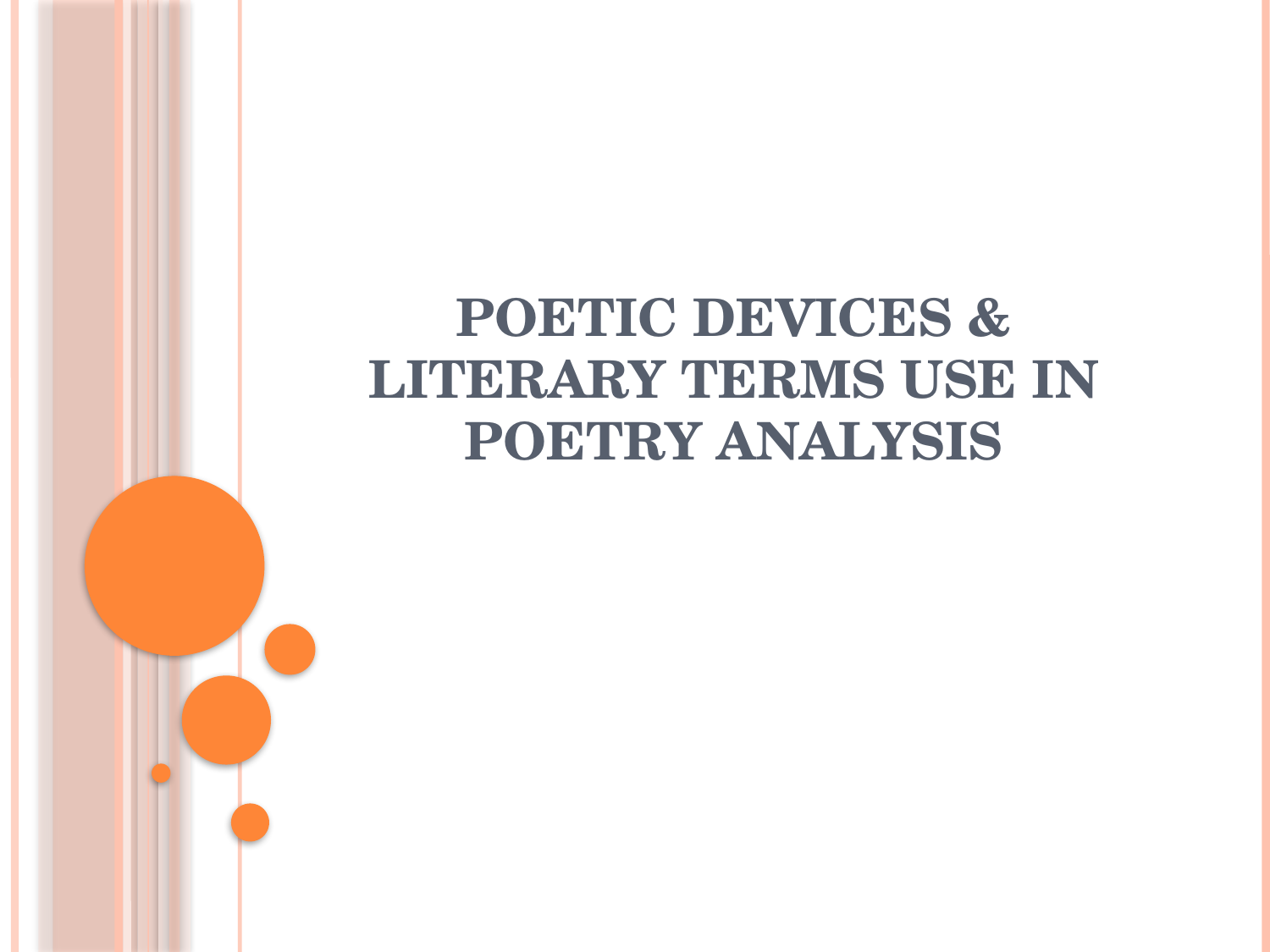

# POETIC DEVICES & LITERARY TERMS USE IN POETRY ANALYSIS